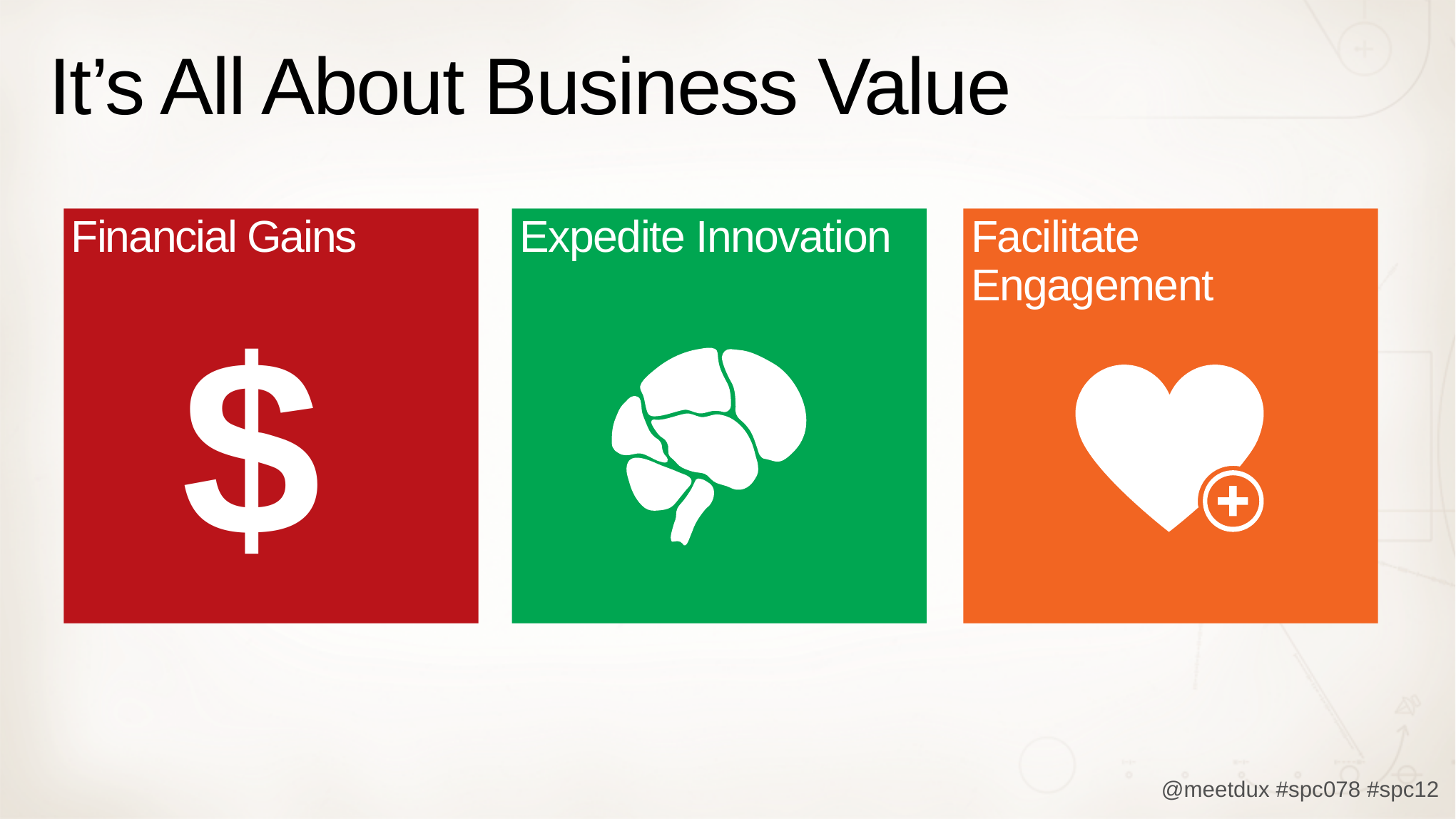

# It’s All About Business Value
Expedite Innovation
Facilitate Engagement
Financial Gains
$